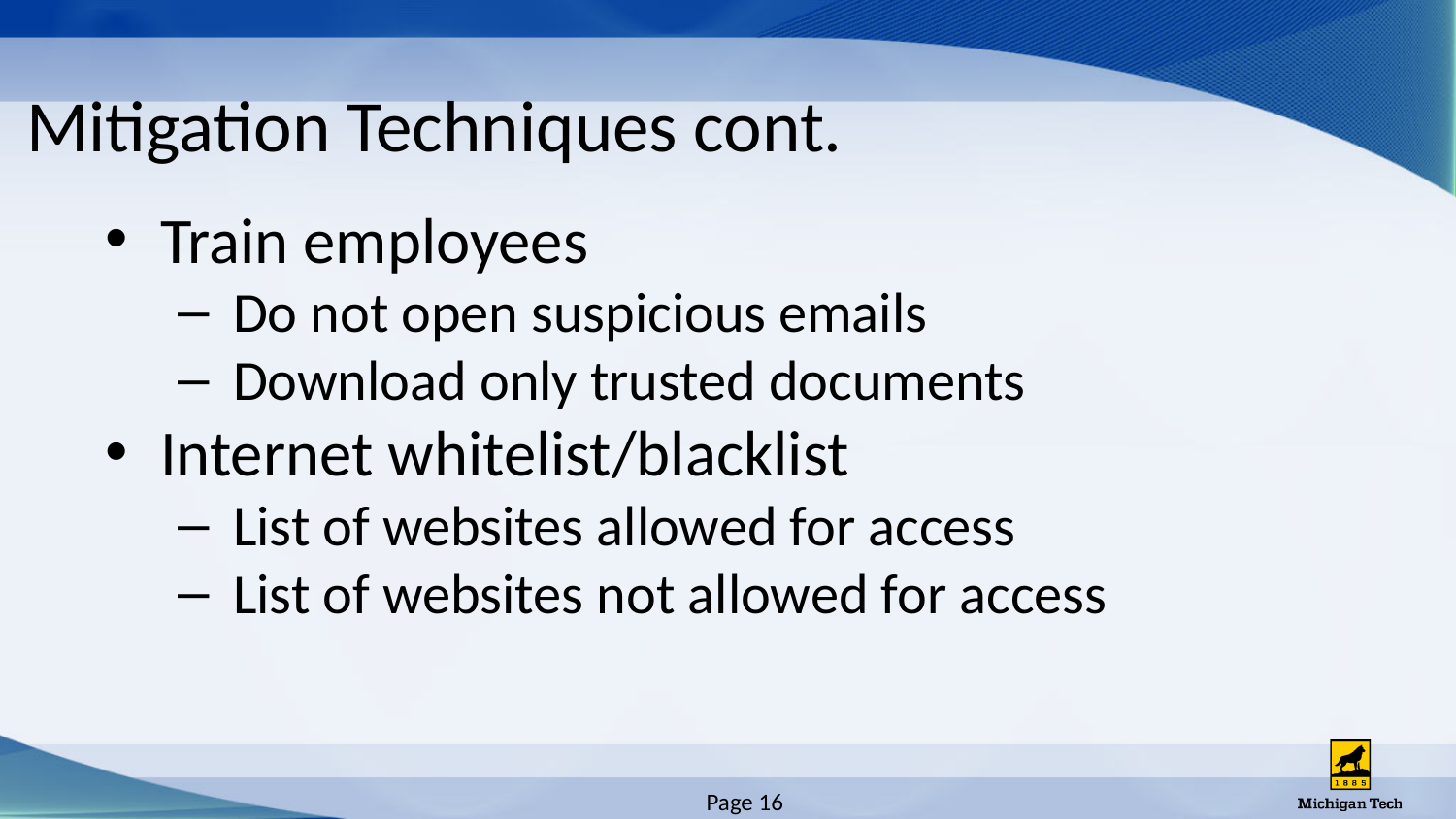

# Mitigation Techniques cont.
Train employees
Do not open suspicious emails
Download only trusted documents
Internet whitelist/blacklist
List of websites allowed for access
List of websites not allowed for access